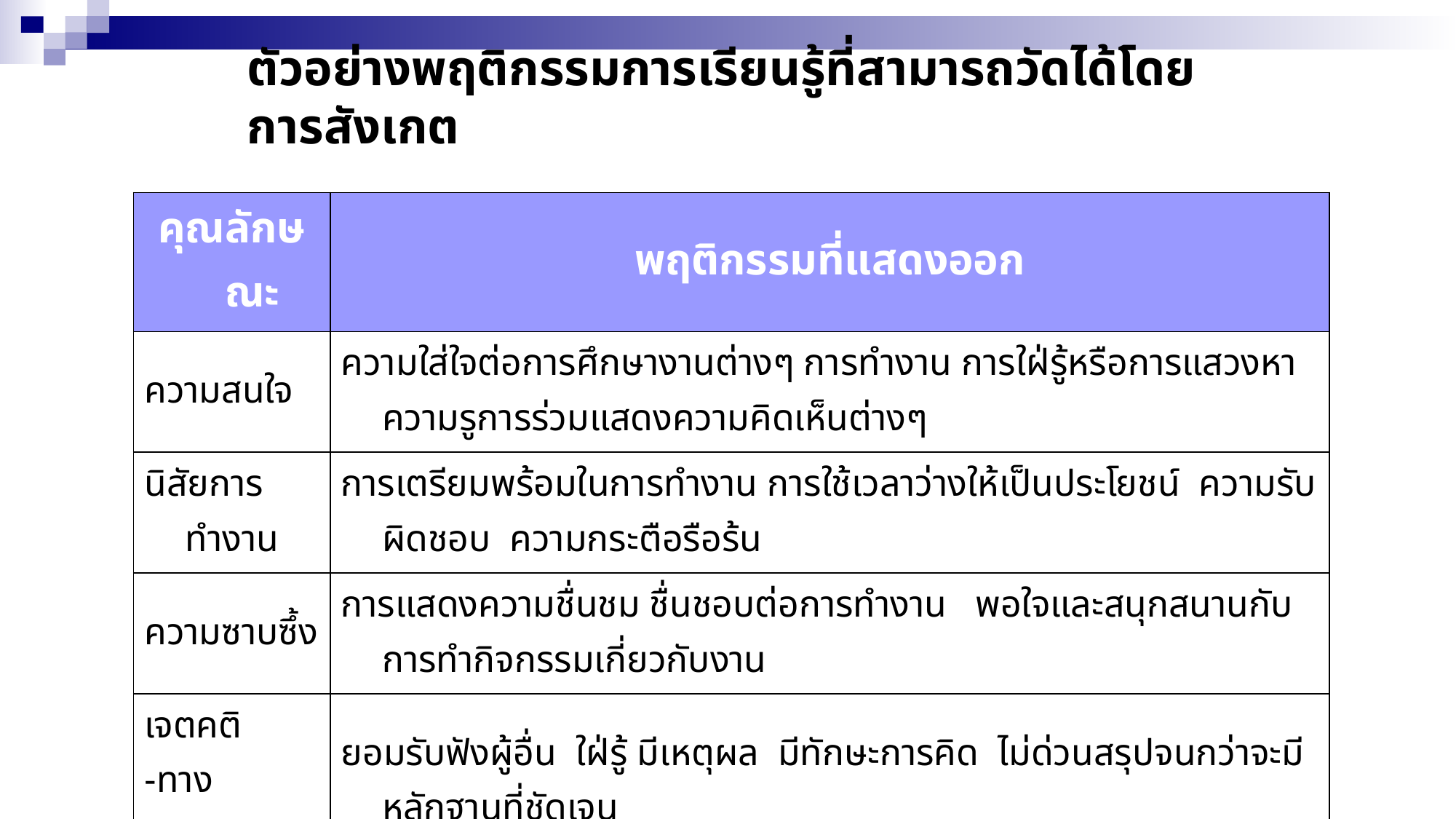

# ตัวอย่างพฤติกรรมการเรียนรู้ที่สามารถวัดได้โดยการสังเกต
| คุณลักษณะ | พฤติกรรมที่แสดงออก |
| --- | --- |
| ความสนใจ | ความใส่ใจต่อการศึกษางานต่างๆ การทำงาน การใฝ่รู้หรือการแสวงหาความรูการร่วมแสดงความคิดเห็นต่างๆ |
| นิสัยการทำงาน | การเตรียมพร้อมในการทำงาน การใช้เวลาว่างให้เป็นประโยชน์ ความรับผิดชอบ ความกระตือรือร้น |
| ความซาบซึ้ง | การแสดงความชื่นชม ชื่นชอบต่อการทำงาน พอใจและสนุกสนานกับการทำกิจกรรมเกี่ยวกับงาน |
| เจตคติ -ทางวิทยาศาสตร์ -ทางสังคม | ยอมรับฟังผู้อื่น ใฝ่รู้ มีเหตุผล มีทักษะการคิด ไม่ด่วนสรุปจนกว่าจะมีหลักฐานที่ชัดเจน การมีสัมมาคารวะ เคารพกฎกติกา เคารพสิทธิของผู้อื่น ความปรารถนาที่จะช่วยเหลือสังคม |
| การปรับตัว | ความสัมพันธ์กับผู้อื่น ปฏิกิริยาต่อคำชมและคำวิจารณ์ ความมั่นคงทางอารมณ์ การปรับตัวทางสังคม |